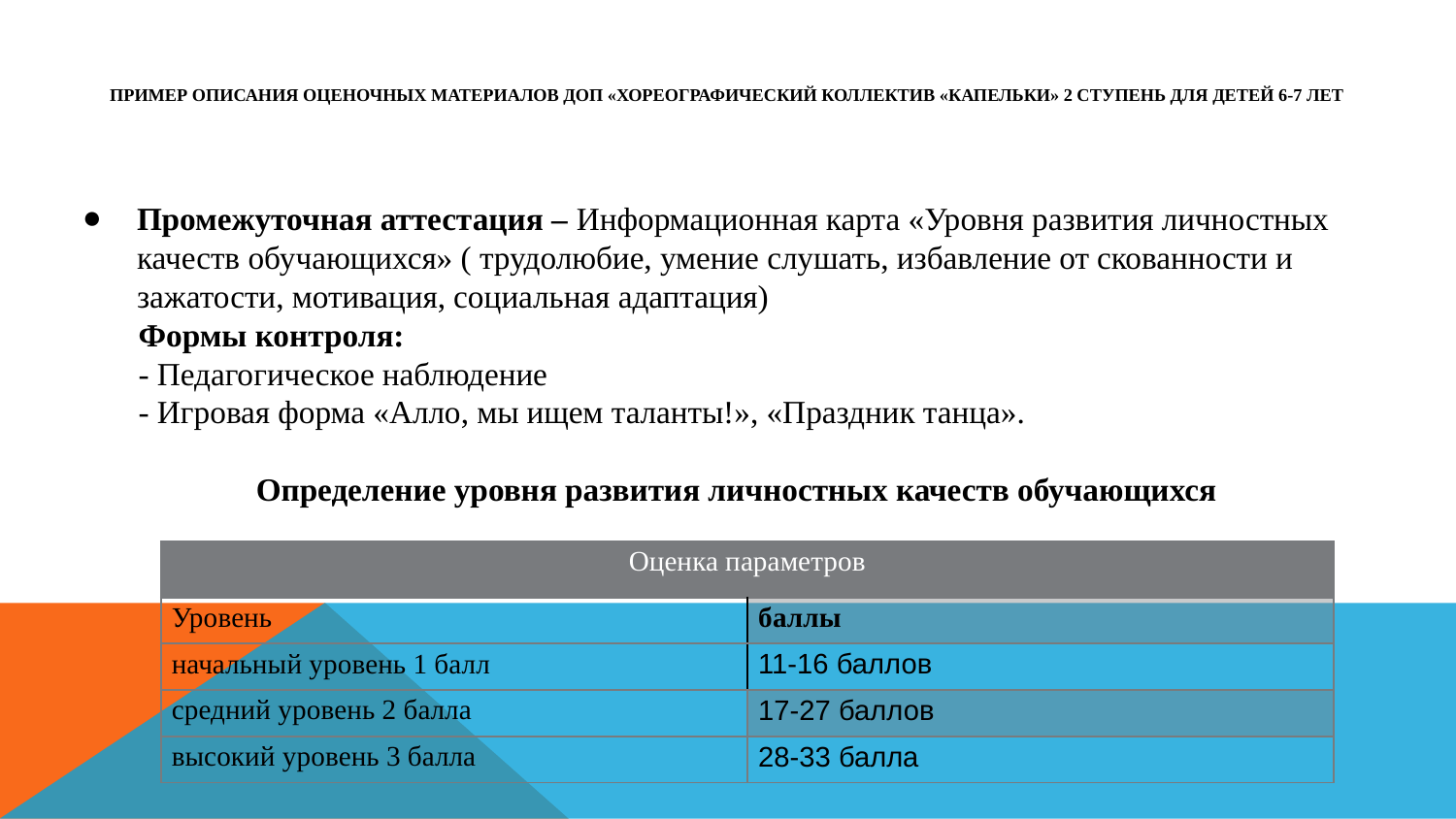

# ПРИМЕР ОПИСАНИЯ ОЦЕНОЧНЫХ МАТЕРИАЛОВ ДОП «Хореографический коллектив «Капельки» 2 ступень для детей 6-7 лет
Промежуточная аттестация – Информационная карта «Уровня развития личностных качеств обучающихся» ( трудолюбие, умение слушать, избавление от скованности и зажатости, мотивация, социальная адаптация)
       Формы контроля:
       - Педагогическое наблюдение
       - Игровая форма «Алло, мы ищем таланты!», «Праздник танца».

Определение уровня развития личностных качеств обучающихся

| Оценка параметров |  |
| --- | --- |
| Уровень | баллы |
| начальный уровень 1 балл | 11-16 баллов |
| средний уровень 2 балла | 17-27 баллов |
| высокий уровень 3 балла | 28-33 балла |